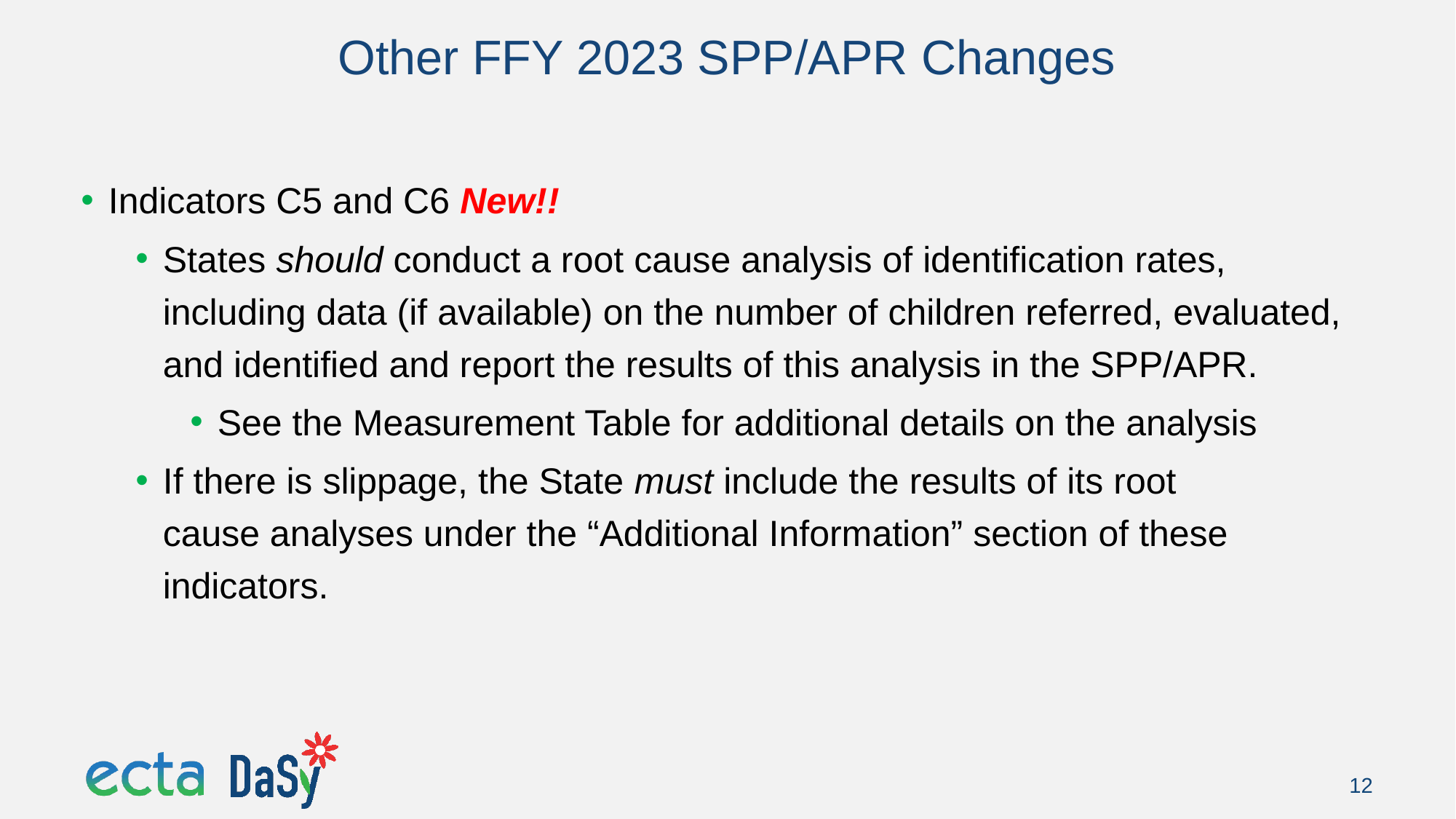

# Other FFY 2023 SPP/APR Changes
Indicators C5 and C6 New!!​
States should conduct a root cause analysis of identification rates, including data (if available) on the number of children referred, evaluated, and identified and report the results of this analysis in the SPP/APR.​
See the Measurement Table for additional details on the analysis
If there is slippage, the State must include the results of its root cause analyses under the “Additional Information” section of these indicators.​

12